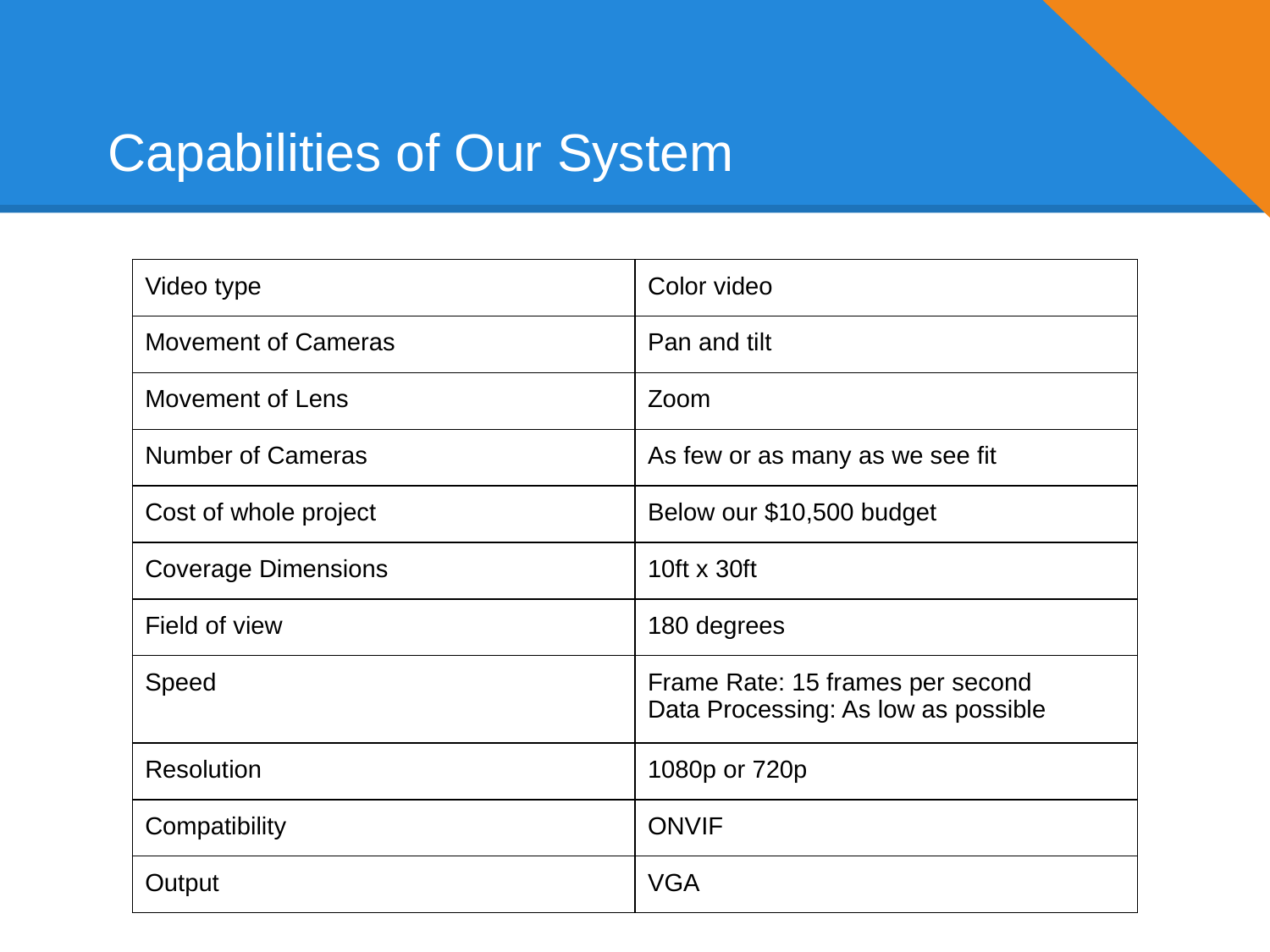

# Capabilities of Our System
| Video type | Color video |
| --- | --- |
| Movement of Cameras | Pan and tilt |
| Movement of Lens | Zoom |
| Number of Cameras | As few or as many as we see fit |
| Cost of whole project | Below our $10,500 budget |
| Coverage Dimensions | 10ft x 30ft |
| Field of view | 180 degrees |
| Speed | Frame Rate: 15 frames per second Data Processing: As low as possible |
| Resolution | 1080p or 720p |
| Compatibility | ONVIF |
| Output | VGA |